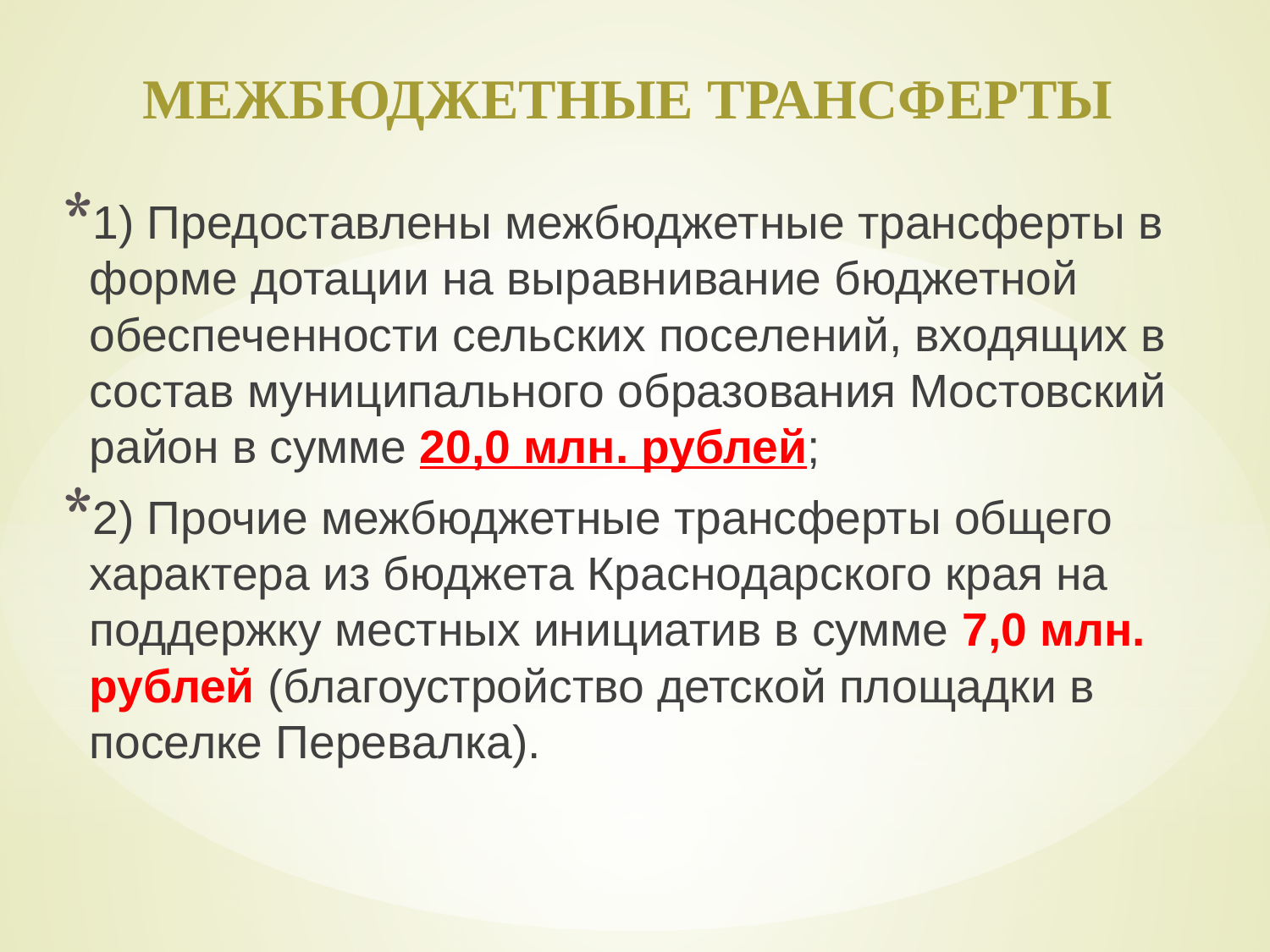

# Межбюджетные трансферты
1) Предоставлены межбюджетные трансферты в форме дотации на выравнивание бюджетной обеспеченности сельских поселений, входящих в состав муниципального образования Мостовский район в сумме 20,0 млн. рублей;
2) Прочие межбюджетные трансферты общего характера из бюджета Краснодарского края на поддержку местных инициатив в сумме 7,0 млн. рублей (благоустройство детской площадки в поселке Перевалка).